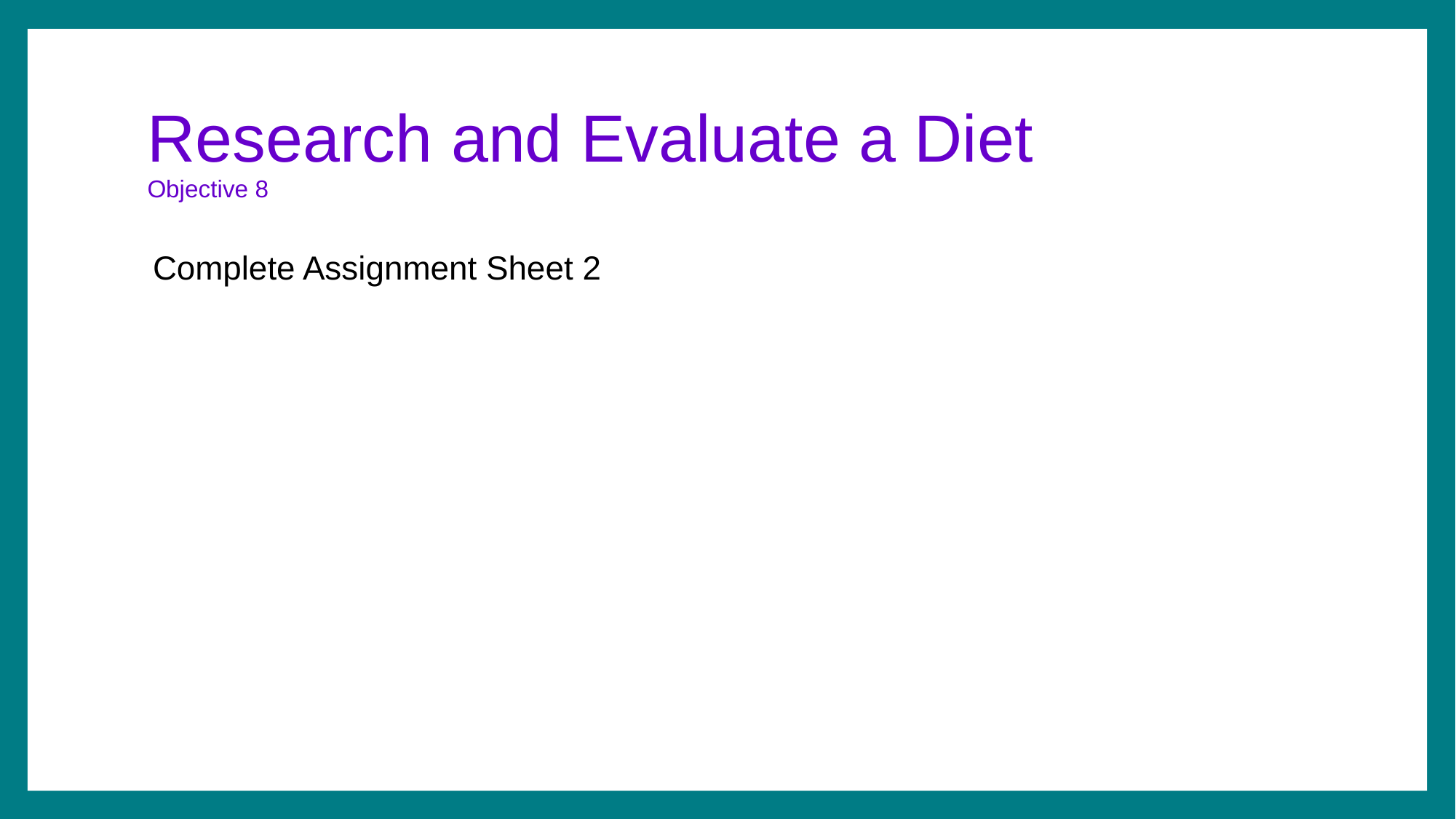

# Research and Evaluate a Diet Objective 8
Complete Assignment Sheet 2